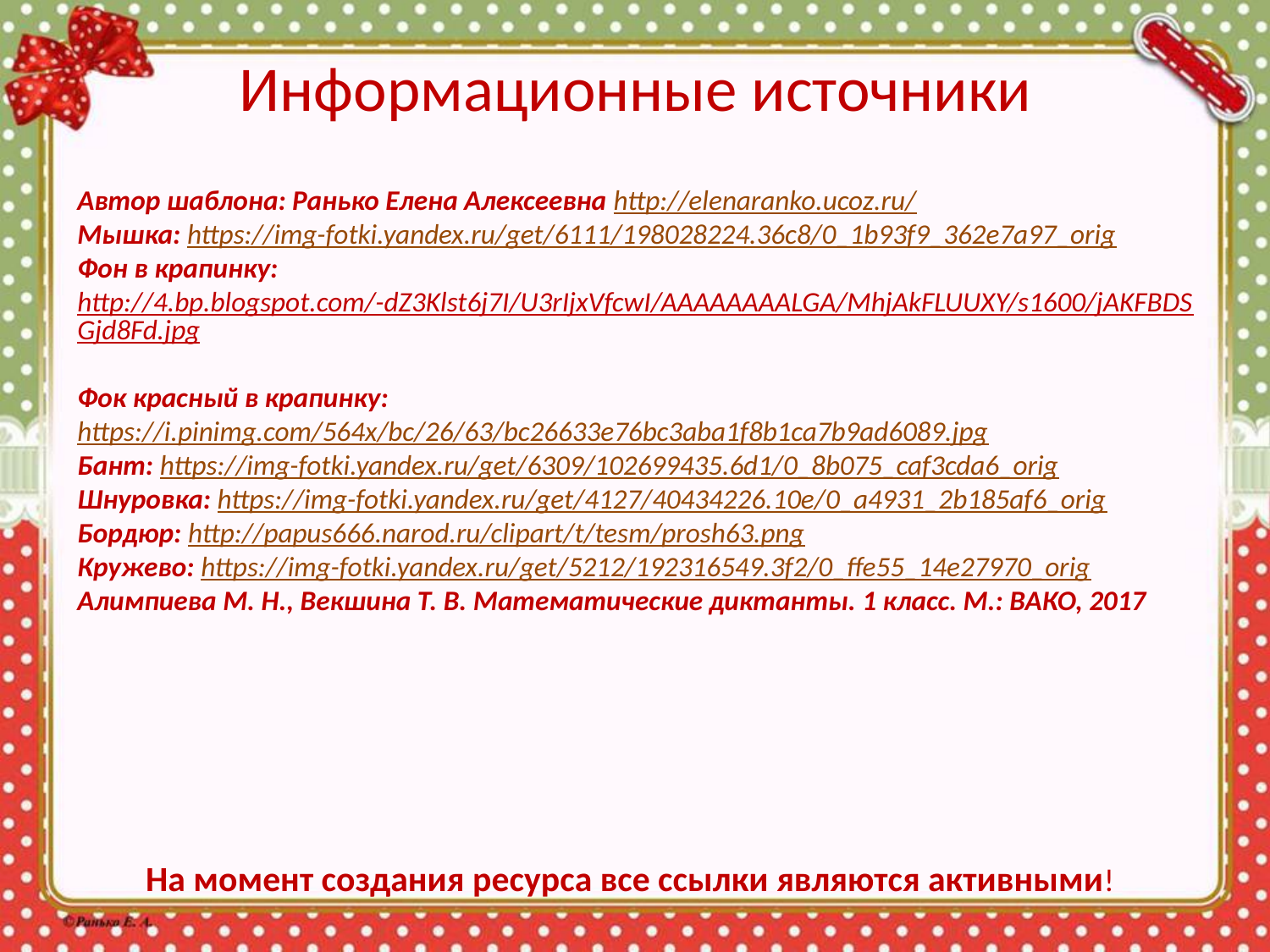

# Информационные источники
Автор шаблона: Ранько Елена Алексеевна http://elenaranko.ucoz.ru/
Мышка: https://img-fotki.yandex.ru/get/6111/198028224.36c8/0_1b93f9_362e7a97_orig
Фон в крапинку: http://4.bp.blogspot.com/-dZ3Klst6j7I/U3rIjxVfcwI/AAAAAAAALGA/MhjAkFLUUXY/s1600/jAKFBDSGjd8Fd.jpg
Фок красный в крапинку: https://i.pinimg.com/564x/bc/26/63/bc26633e76bc3aba1f8b1ca7b9ad6089.jpg
Бант: https://img-fotki.yandex.ru/get/6309/102699435.6d1/0_8b075_caf3cda6_orig
Шнуровка: https://img-fotki.yandex.ru/get/4127/40434226.10e/0_a4931_2b185af6_orig
Бордюр: http://papus666.narod.ru/clipart/t/tesm/prosh63.png
Кружево: https://img-fotki.yandex.ru/get/5212/192316549.3f2/0_ffe55_14e27970_orig
Алимпиева М. Н., Векшина Т. В. Математические диктанты. 1 класс. М.: ВАКО, 2017
На момент создания ресурса все ссылки являются активными!